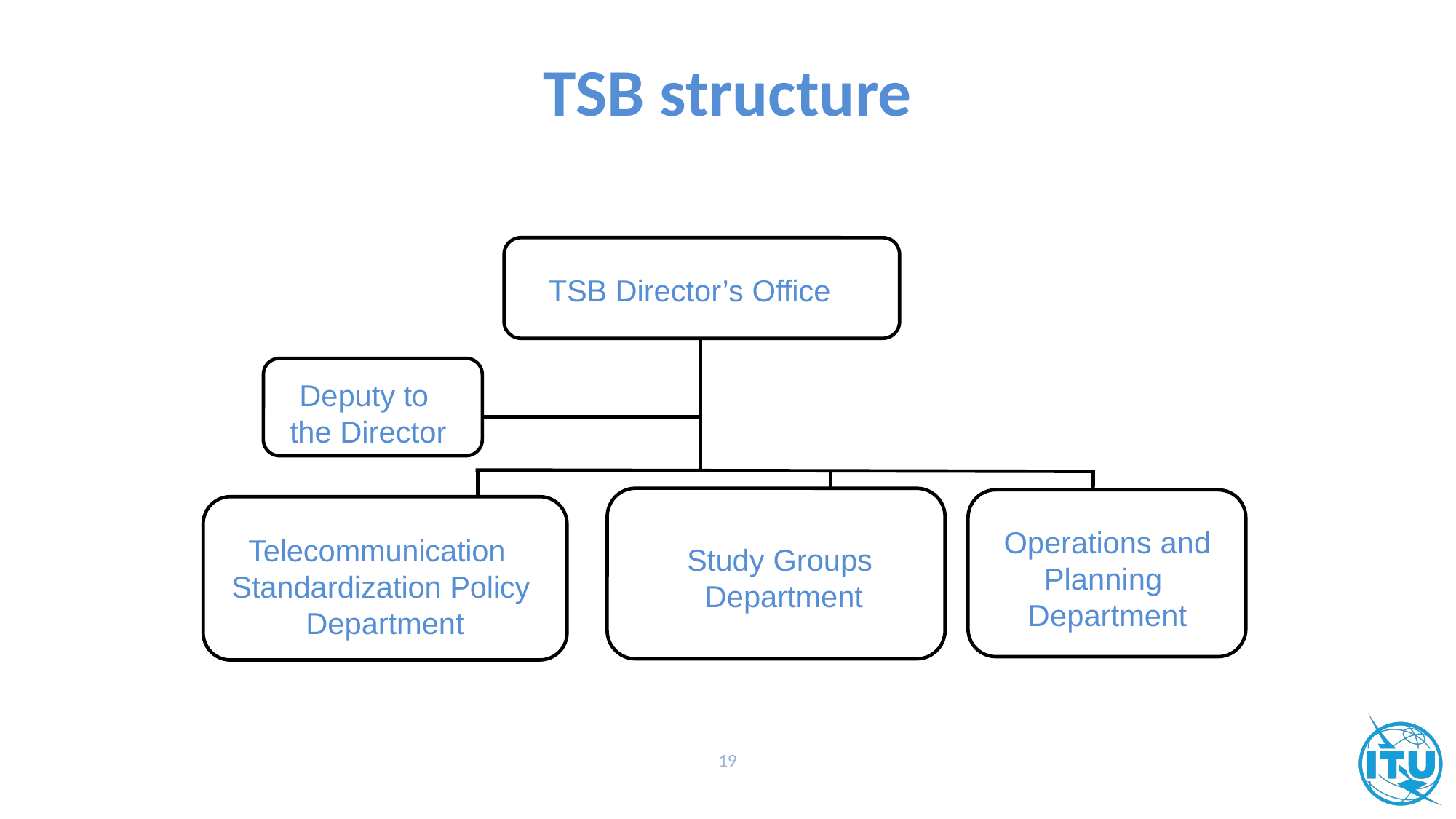

# TSB structure

Deputy to  the Director

Operations and Planning  Department
Telecommunication  Standardization Policy  Department
Study Groups  Department
TSB Director’s Office
19